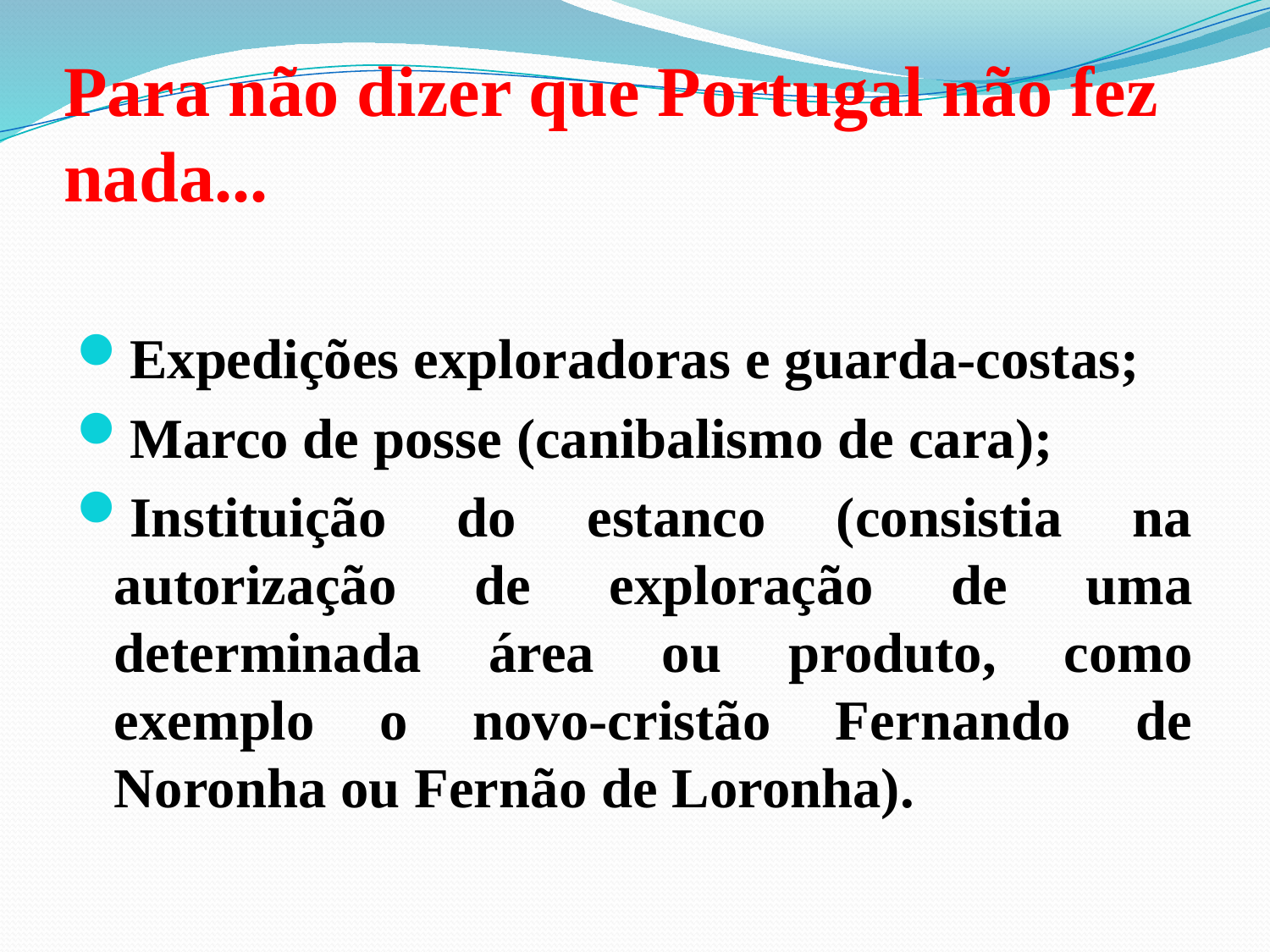

# Para não dizer que Portugal não fez nada...
Expedições exploradoras e guarda-costas;
Marco de posse (canibalismo de cara);
Instituição do estanco (consistia na autorização de exploração de uma determinada área ou produto, como exemplo o novo-cristão Fernando de Noronha ou Fernão de Loronha).